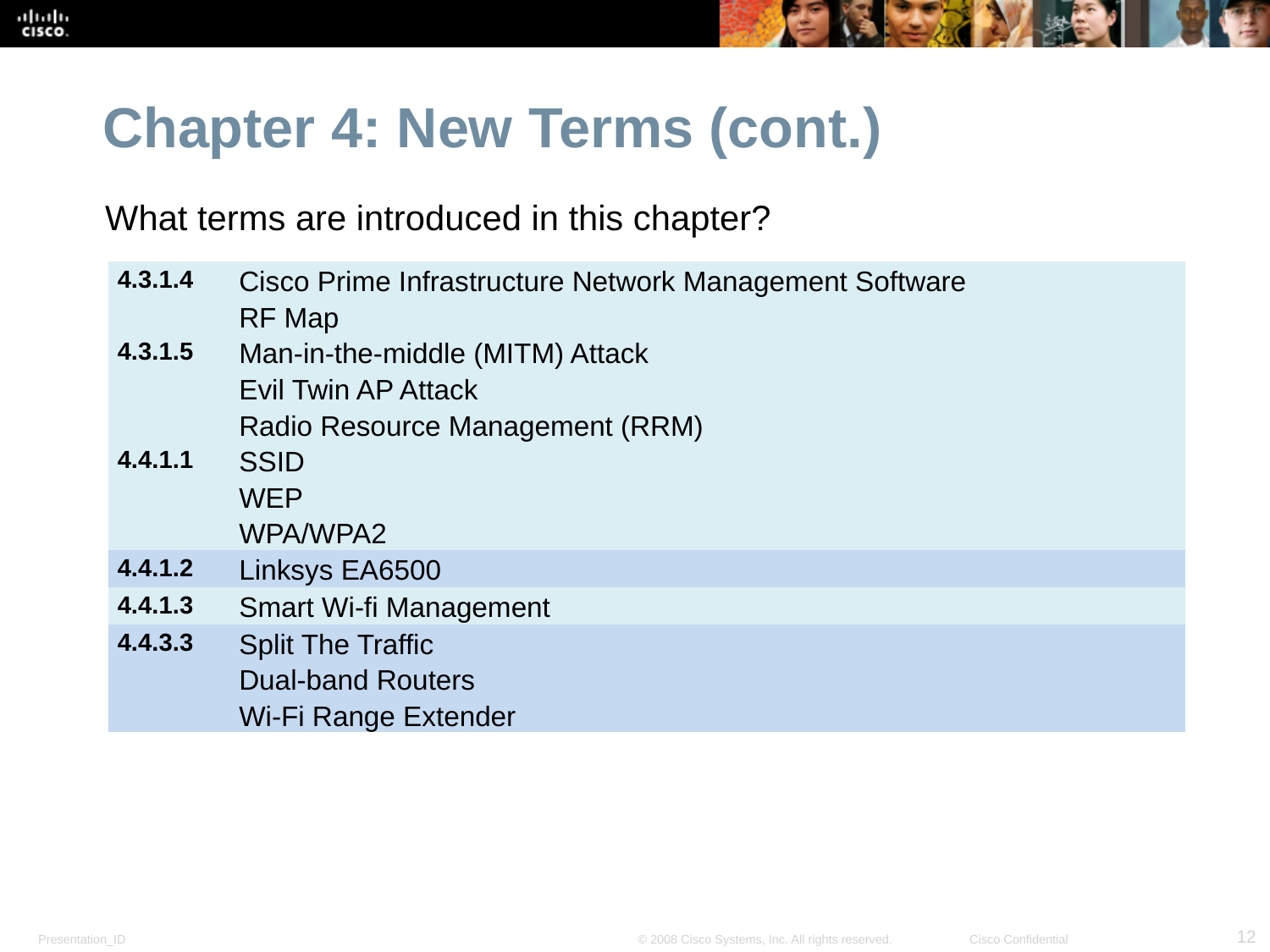

Chapter 4: New Terms (cont.)
What terms are introduced in this chapter?
| 4.3.1.4 | Cisco Prime Infrastructure Network Management Software RF Map |
| --- | --- |
| 4.3.1.5 | Man-in-the-middle (MITM) Attack Evil Twin AP Attack Radio Resource Management (RRM) |
| 4.4.1.1 | SSID WEP WPA/WPA2 |
| 4.4.1.2 | Linksys EA6500 |
| 4.4.1.3 | Smart Wi-fi Management |
| 4.4.3.3 | Split The Traffic Dual-band Routers Wi-Fi Range Extender |